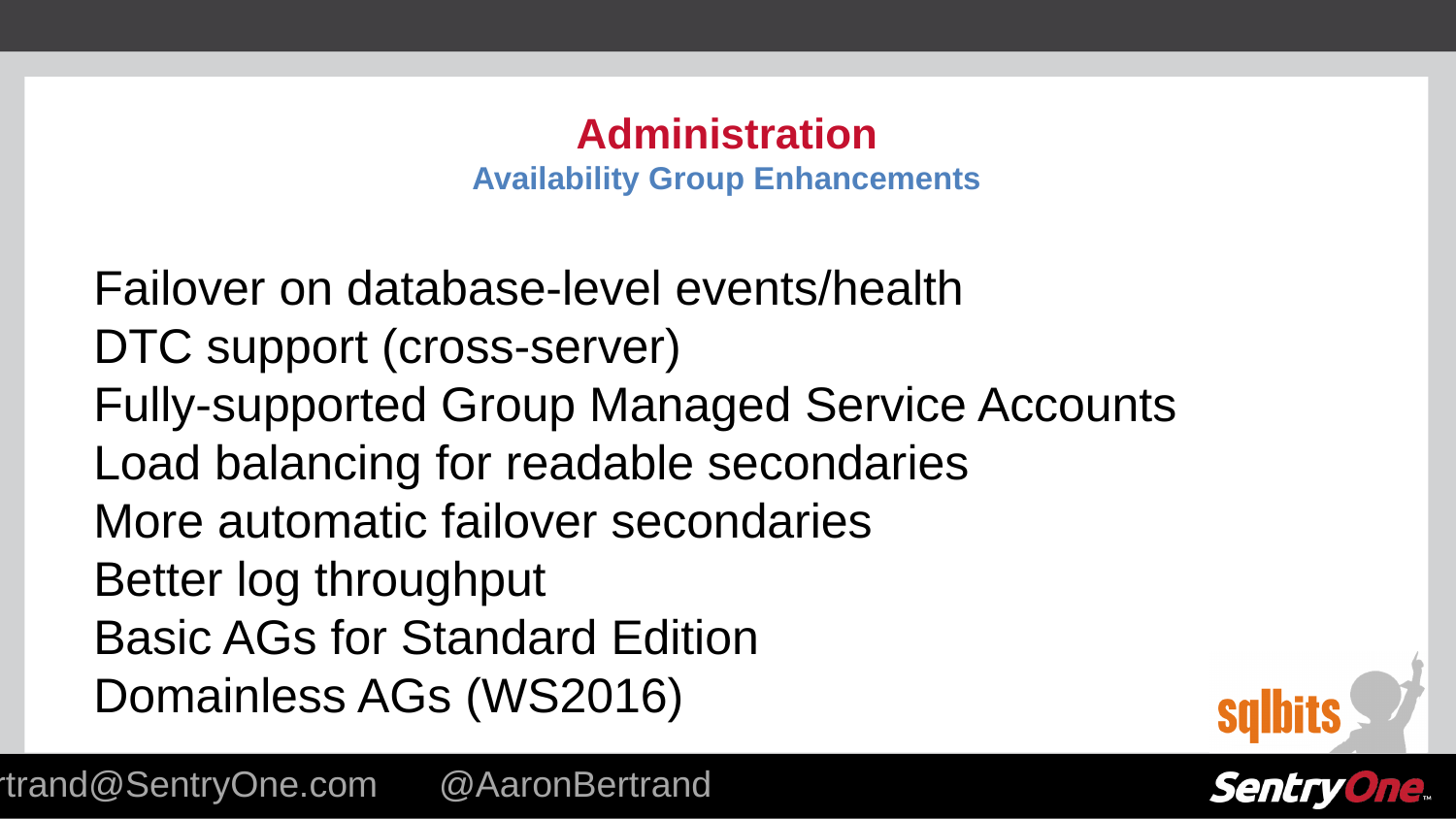

# Administration Availability Group Enhancements

Failover on database-level events/health
DTC support (cross-server)
Fully-supported Group Managed Service Accounts
Load balancing for readable secondaries
More automatic failover secondaries
Better log throughput
Basic AGs for Standard Edition
Domainless AGs (WS2016)